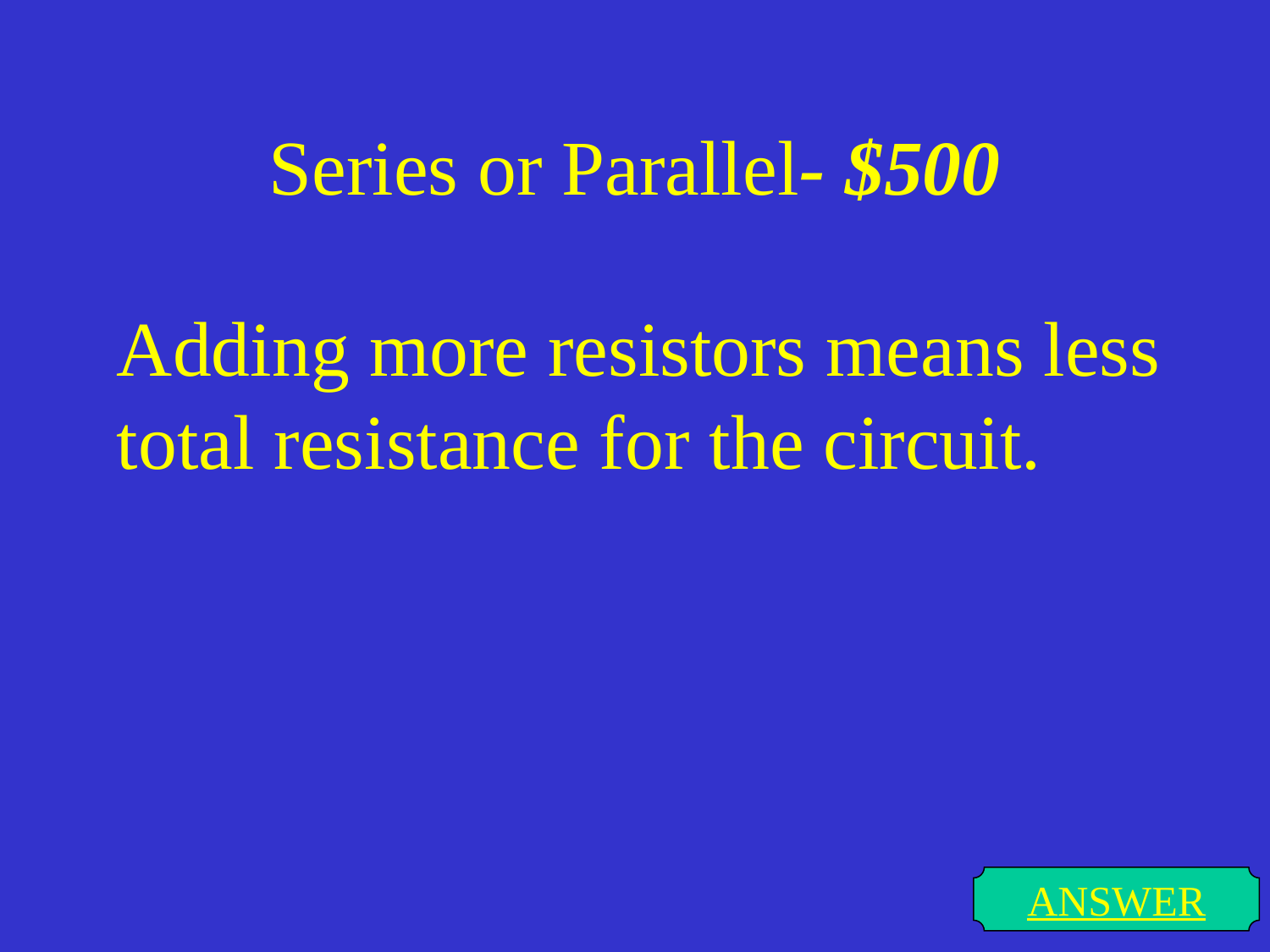

# Series or Parallel- $500
Adding more resistors means less total resistance for the circuit.

ANSWER